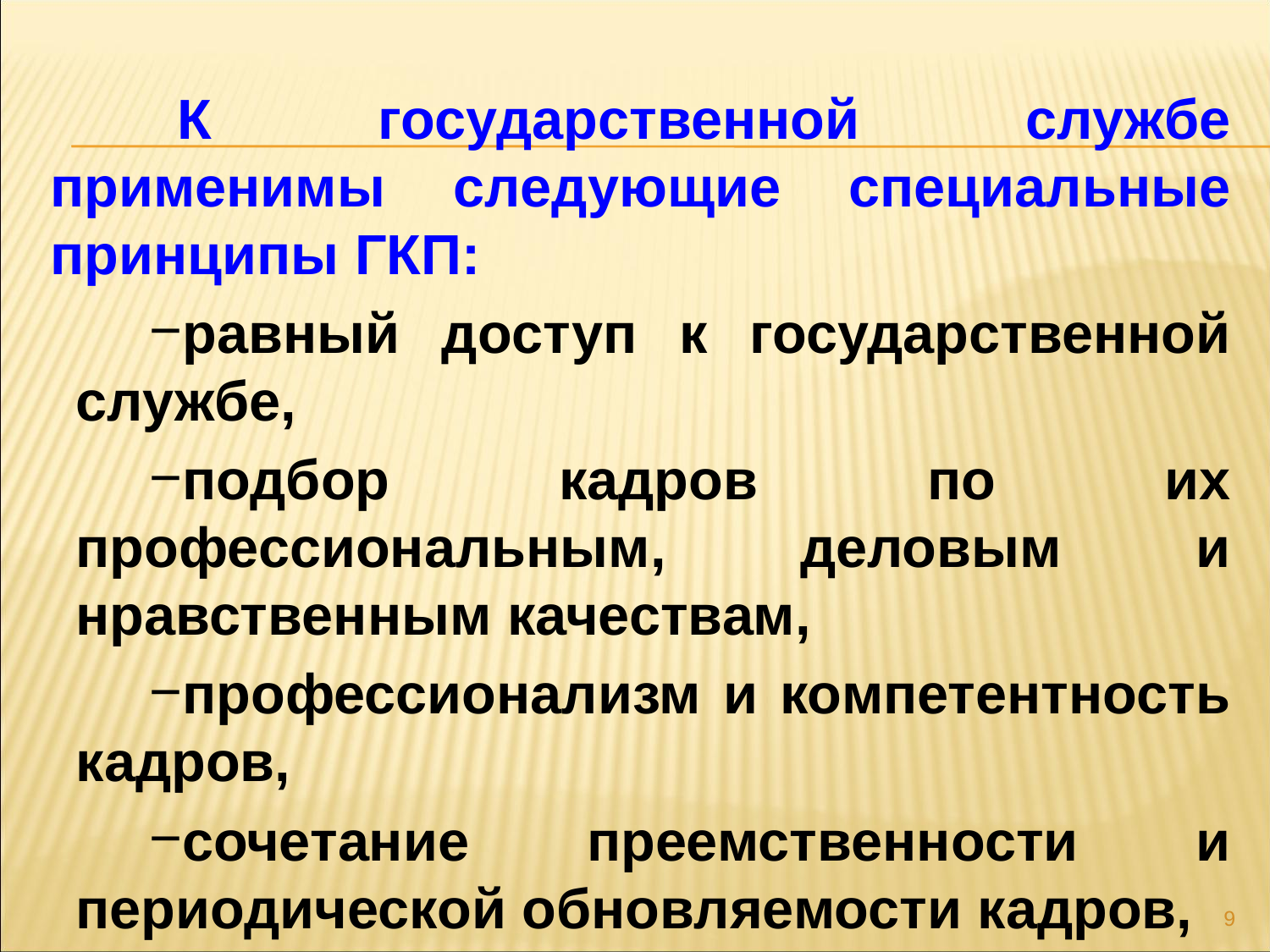

К государственной службе применимы следующие специальные принципы ГКП:
равный доступ к государственной службе,
подбор кадров по их профессиональным, деловым и нравственным качествам,
профессионализм и компетентность кадров,
сочетание преемственности и периодической обновляемости кадров,
стабильность кадров,
единство кадровой команды,
9